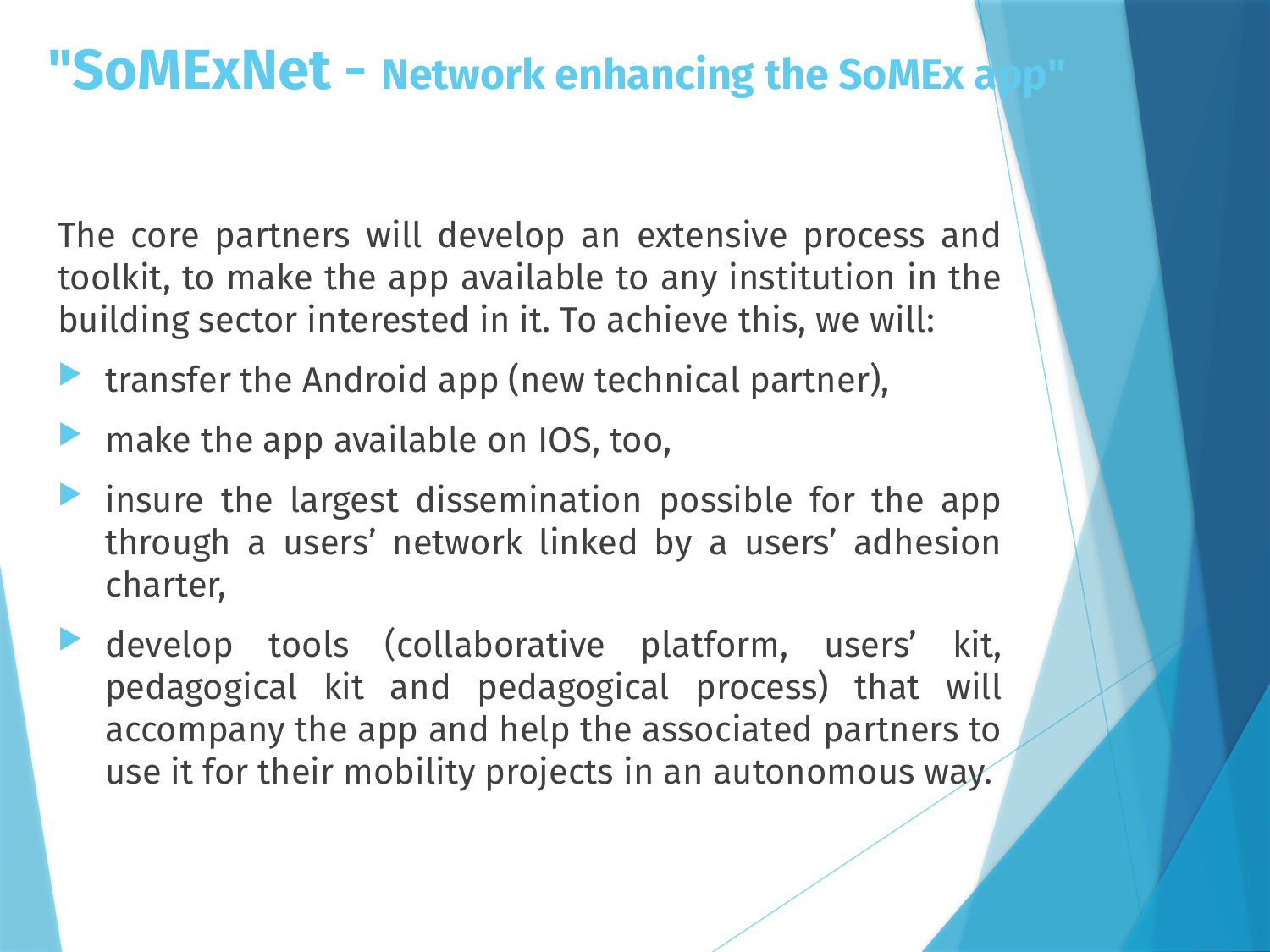

# "SoMExNet - Network enhancing the SoMEx app"
The core partners will develop an extensive process and toolkit, to make the app available to any institution in the building sector interested in it. To achieve this, we will:
transfer the Android app (new technical partner),
make the app available on IOS, too,
insure the largest dissemination possible for the app through a users’ network linked by a users’ adhesion charter,
develop tools (collaborative platform, users’ kit, pedagogical kit and pedagogical process) that will accompany the app and help the associated partners to use it for their mobility projects in an autonomous way.